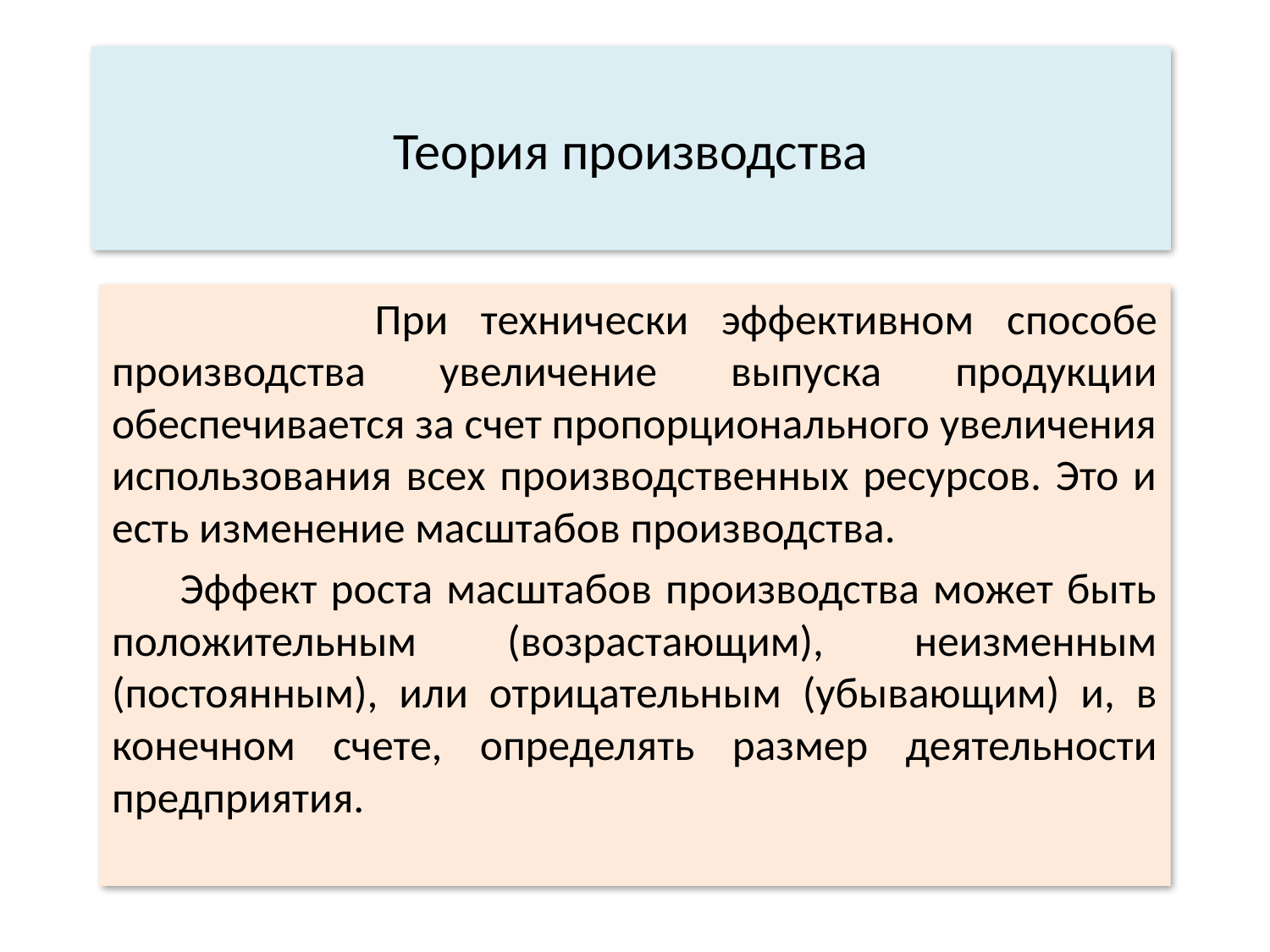

# Теория производства
        При технически эффективном способе производства увеличение выпуска продукции обеспечивается за счет пропорционального увеличения использования всех производственных ресурсов. Это и есть изменение масштабов производства.
     Эффект роста масштабов производства может быть положительным (возрастающим), неизменным (постоянным), или отрицательным (убывающим) и, в конечном счете, определять размер деятельности предприятия.